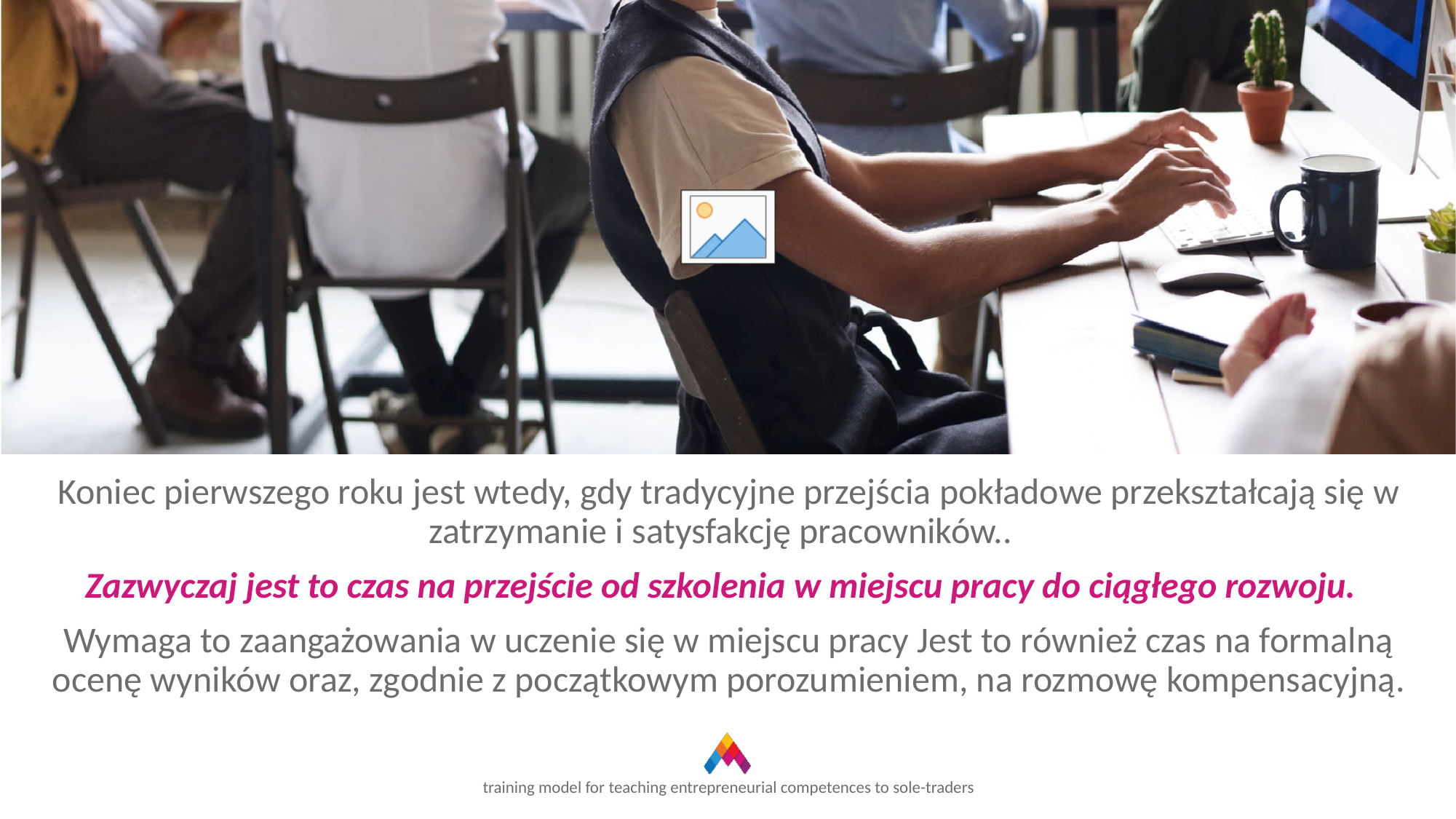

Koniec pierwszego roku jest wtedy, gdy tradycyjne przejścia pokładowe przekształcają się w zatrzymanie i satysfakcję pracowników..
Zazwyczaj jest to czas na przejście od szkolenia w miejscu pracy do ciągłego rozwoju.
Wymaga to zaangażowania w uczenie się w miejscu pracy Jest to również czas na formalną ocenę wyników oraz, zgodnie z początkowym porozumieniem, na rozmowę kompensacyjną.